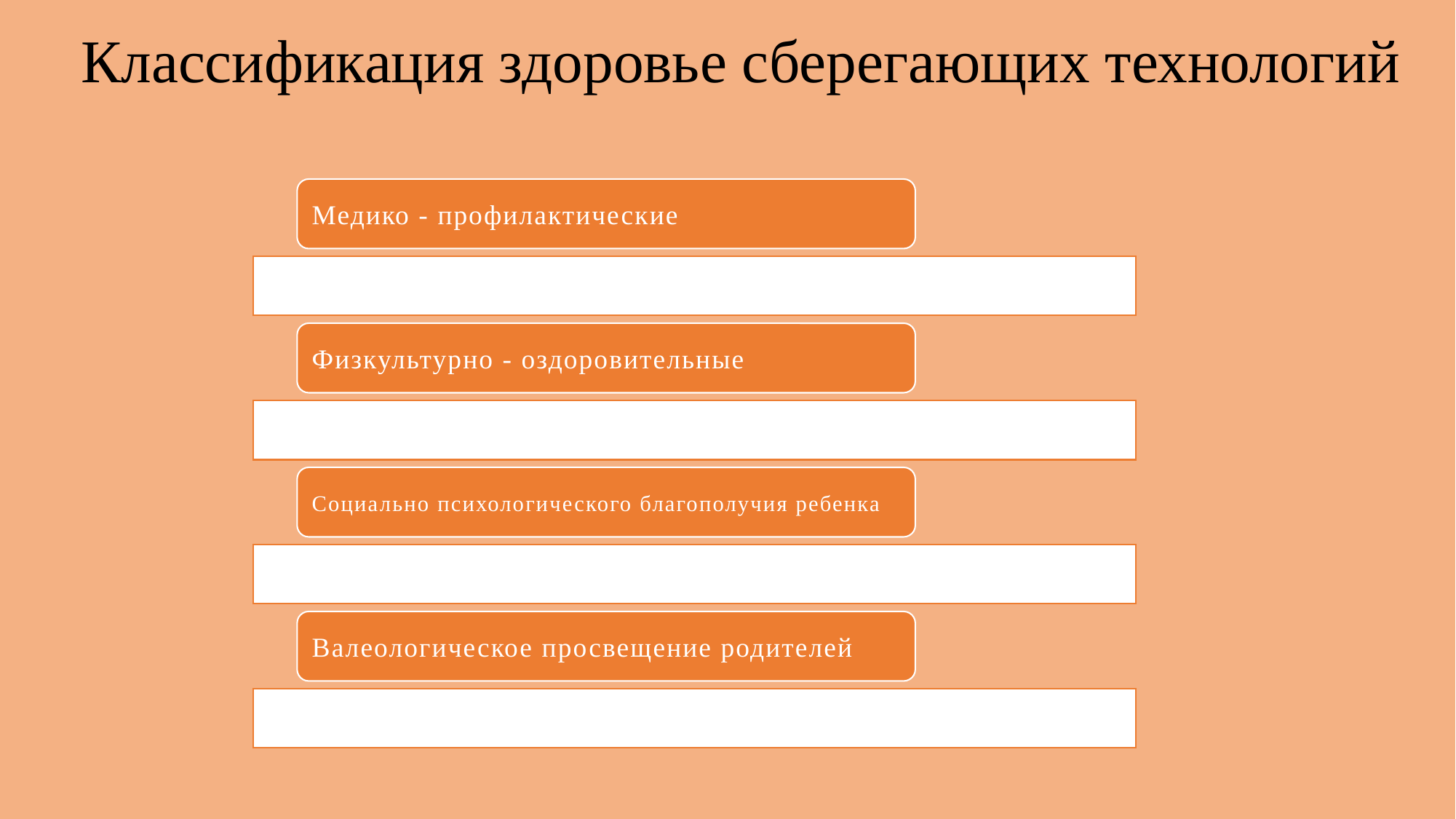

Классификация здоровье сберегающих технологий
Медико - профилактические
Физкультурно - оздоровительные
Социально психологического благополучия ребенка
Валеологическое просвещение родителей